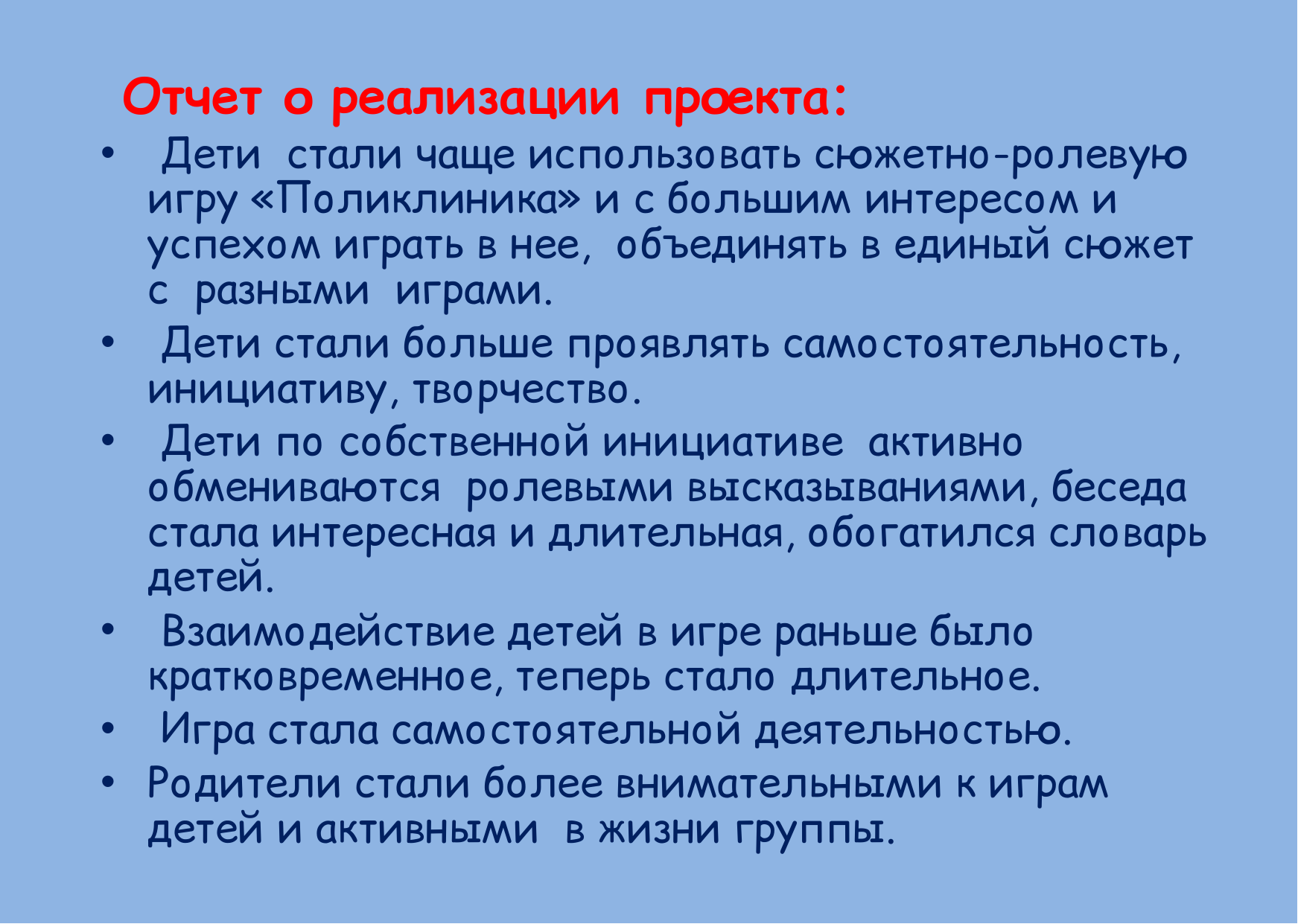

#
 Отчет о реализации проекта:
 Дети  стали чаще использовать сюжетно-ролевую игру «Поликлиника» и с большим интересом и успехом играть в нее,  объединять в единый сюжет с  разными  играми.
 Дети стали больше проявлять самостоятельность, инициативу, творчество.
 Дети по собственной инициативе  активно обмениваются  ролевыми высказываниями, беседа стала интересная и длительная, обогатился словарь детей.
 Взаимодействие детей в игре раньше было кратковременное, теперь стало длительное.
 Игра стала самостоятельной деятельностью.
Родители стали более внимательными к играм детей и активными  в жизни группы.